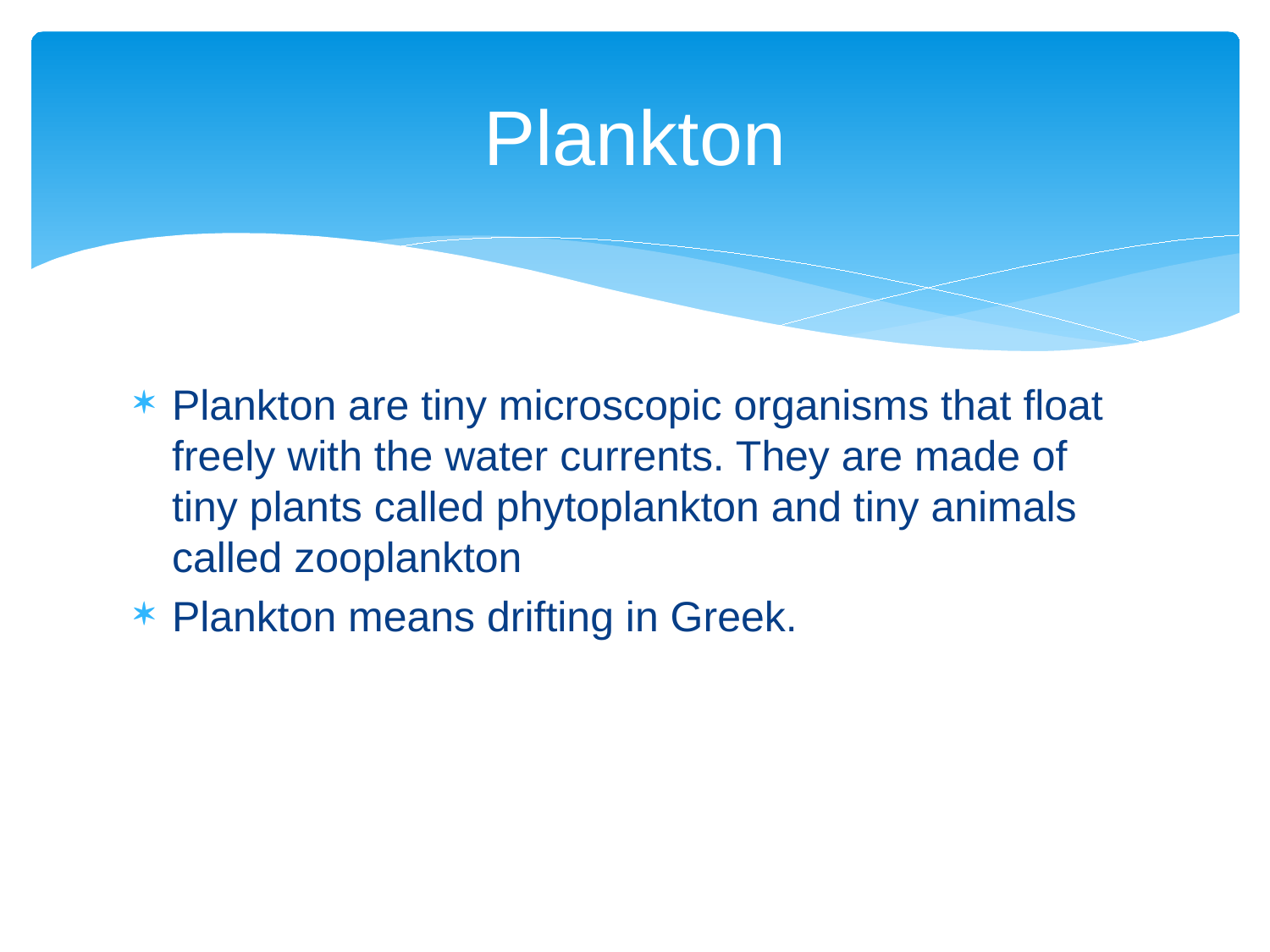

# Plankton
Plankton are tiny microscopic organisms that float freely with the water currents. They are made of tiny plants called phytoplankton and tiny animals called zooplankton
Plankton means drifting in Greek.